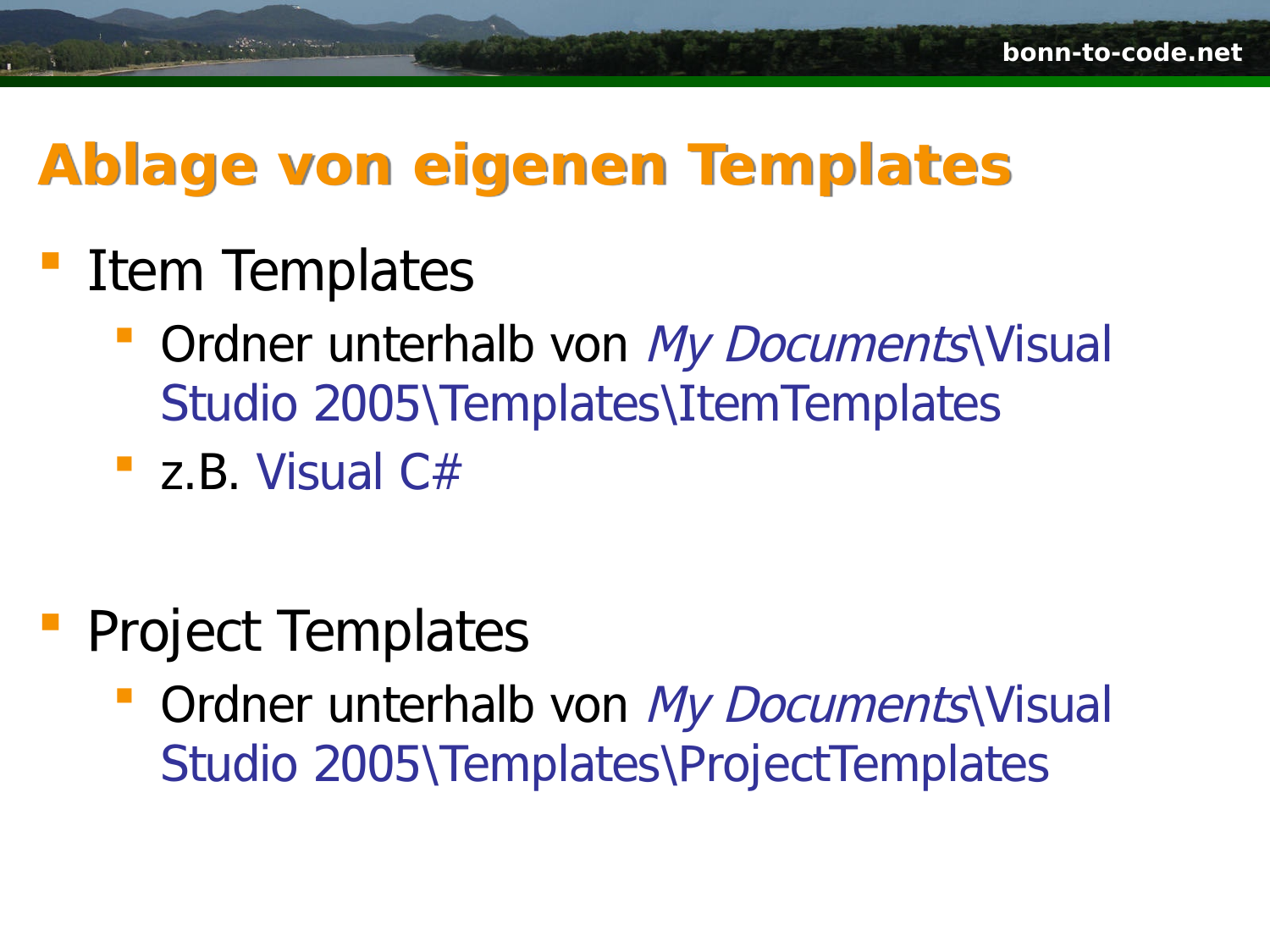

# Ablage von eigenen Templates
Item Templates
Ordner unterhalb von My Documents\Visual Studio 2005\Templates\ItemTemplates
z.B. Visual C#

Project Templates
Ordner unterhalb von My Documents\Visual Studio 2005\Templates\ProjectTemplates